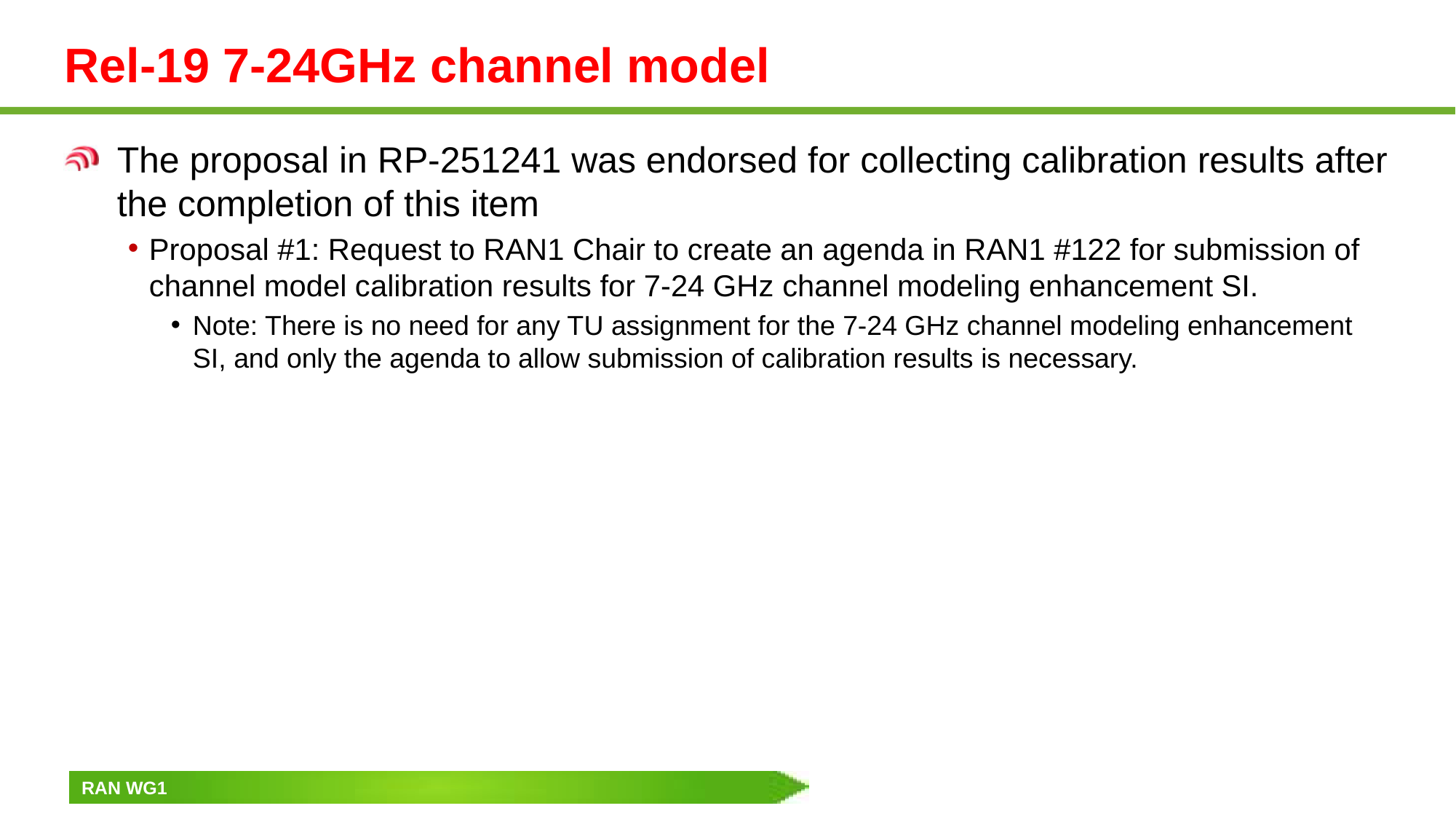

# Rel-19 7-24GHz channel model
The proposal in RP-251241 was endorsed for collecting calibration results after the completion of this item
Proposal #1: Request to RAN1 Chair to create an agenda in RAN1 #122 for submission of channel model calibration results for 7-24 GHz channel modeling enhancement SI.
Note: There is no need for any TU assignment for the 7-24 GHz channel modeling enhancement SI, and only the agenda to allow submission of calibration results is necessary.